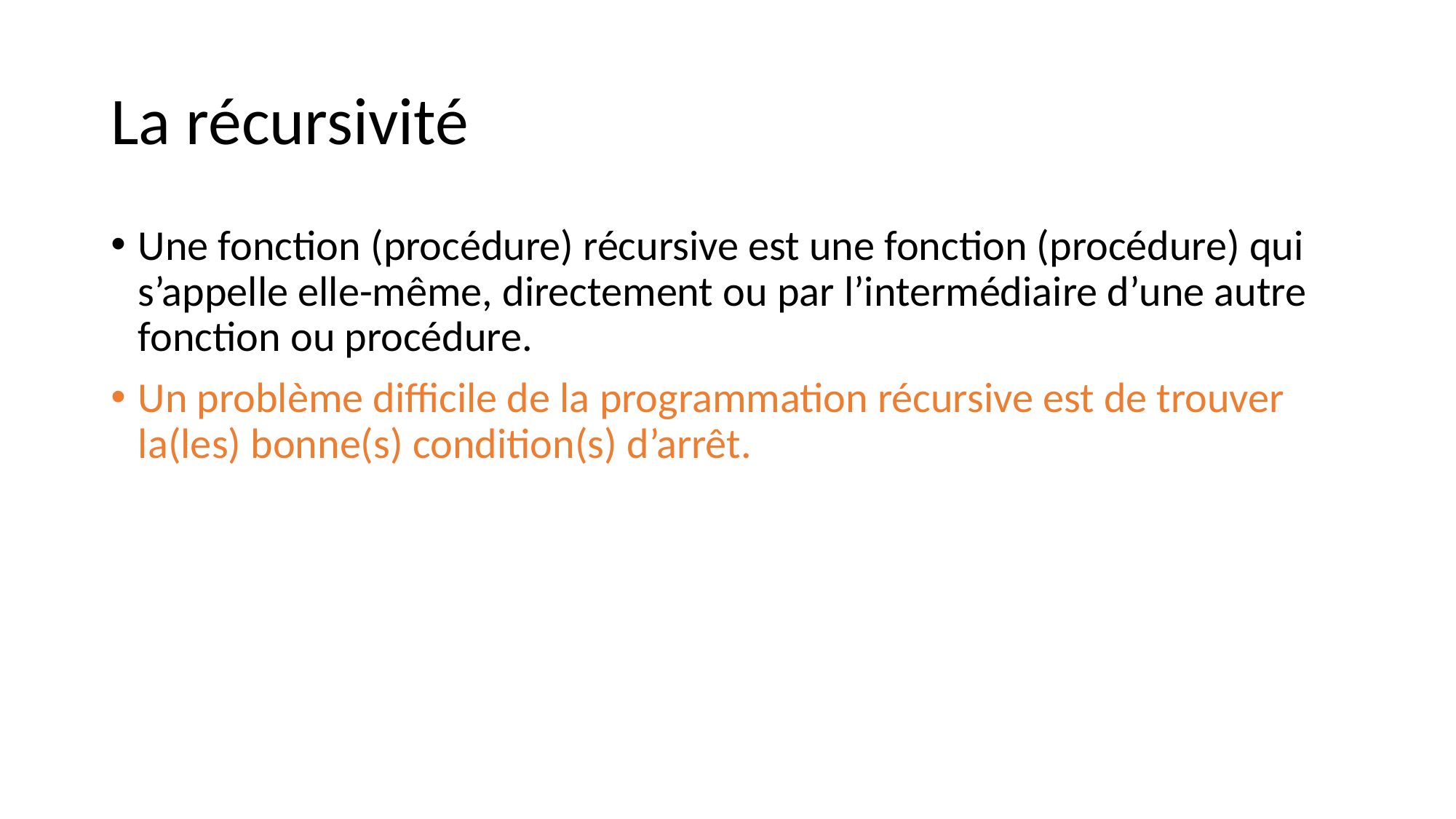

# La récursivité
Une fonction (procédure) récursive est une fonction (procédure) qui s’appelle elle-même, directement ou par l’intermédiaire d’une autre fonction ou procédure.
Un problème difficile de la programmation récursive est de trouver la(les) bonne(s) condition(s) d’arrêt.